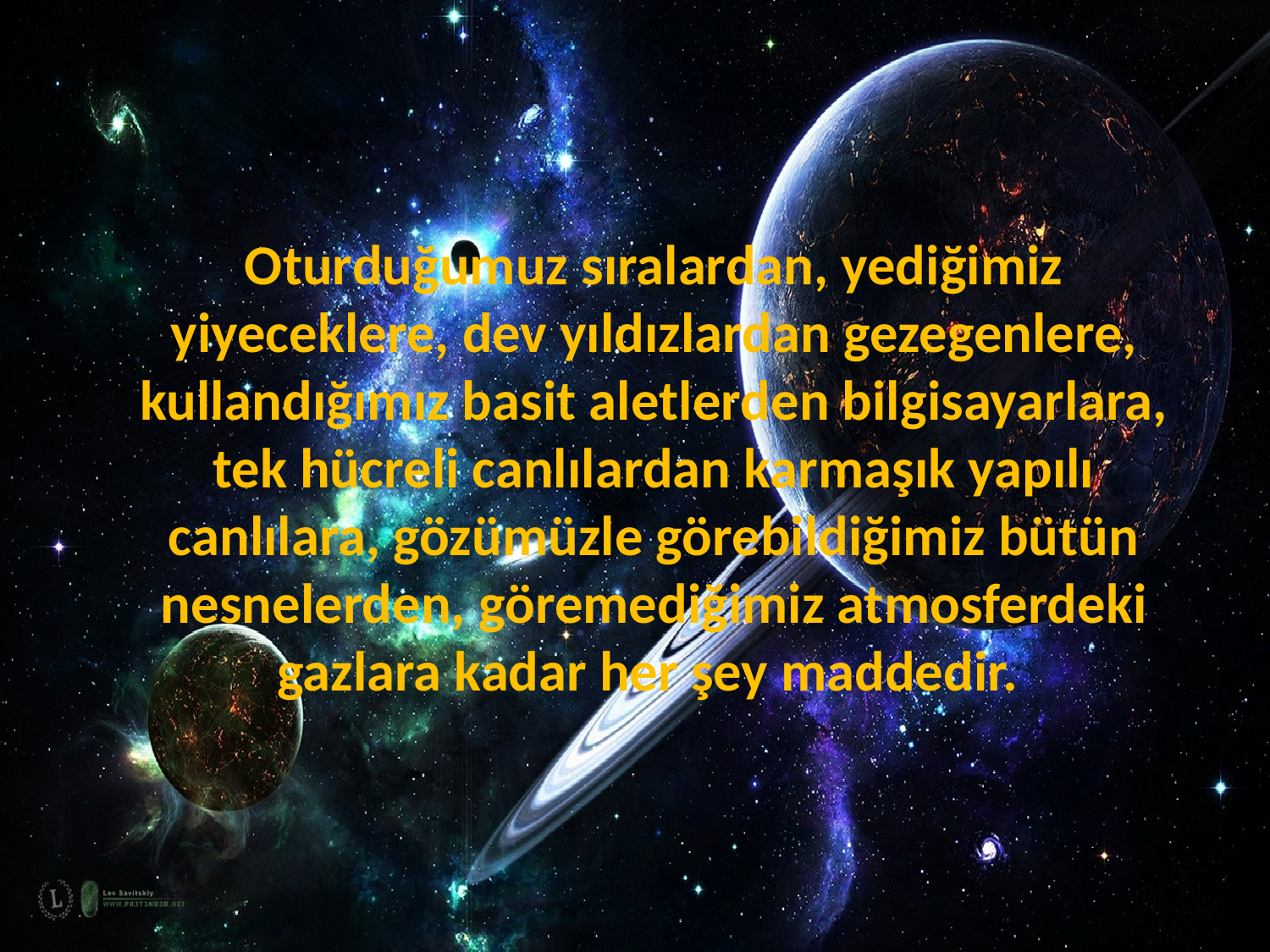

Oturduğumuz sıralardan, yediğimiz yiyeceklere, dev yıldızlardan gezegenlere, kullandığımız basit aletlerden bilgisayarlara, tek hücreli canlılardan karmaşık yapılı canlılara, gözümüzle görebildiğimiz bütün nesnelerden, göremediğimiz atmosferdeki gazlara kadar her şey maddedir.